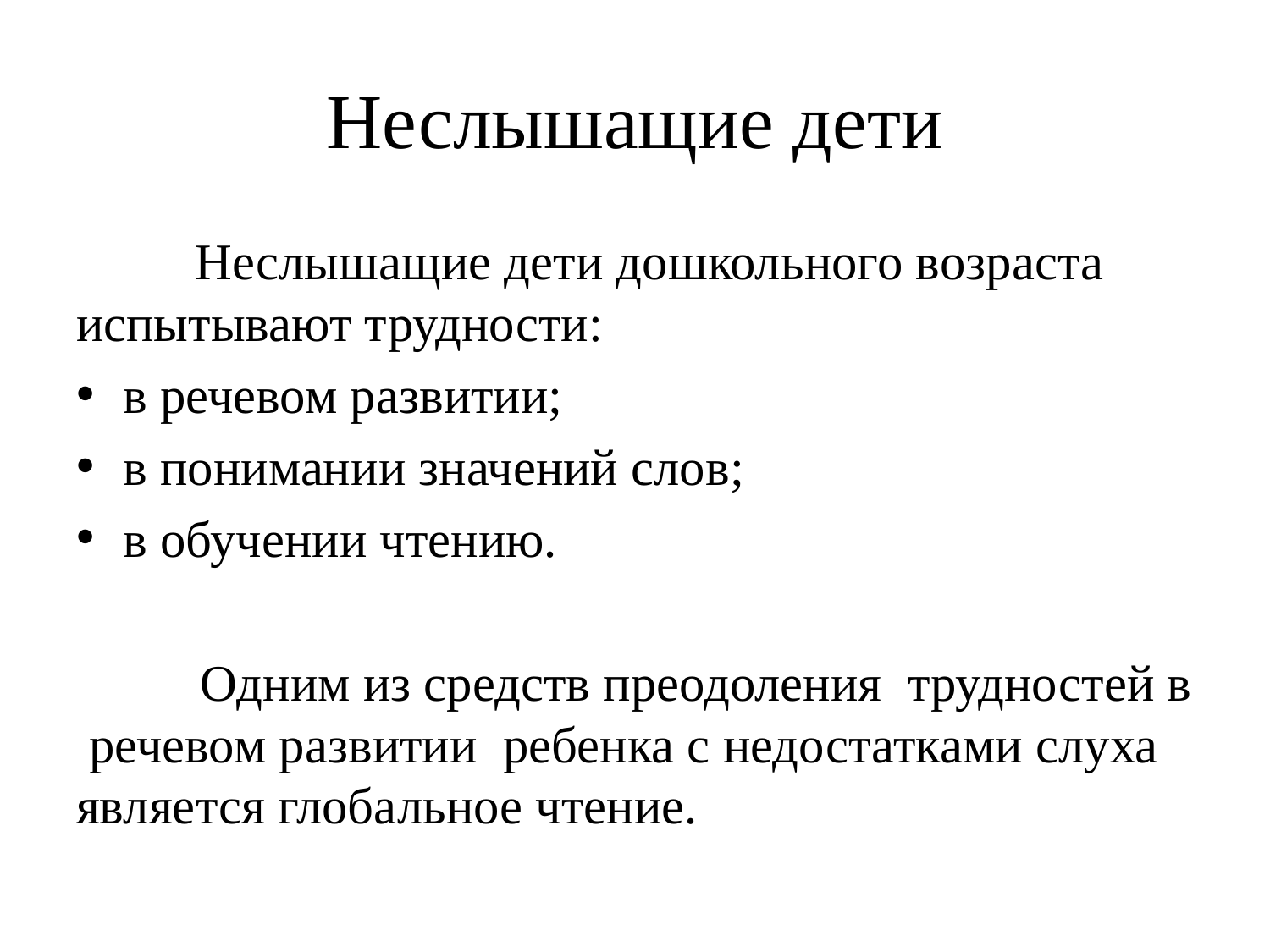

# Неслышащие дети
    Неслышащие дети дошкольного возраста испытывают трудности:
в речевом развитии;
в понимании значений слов;
в обучении чтению.

    Одним из средств преодоления  трудностей в  речевом развитии  ребенка с недостатками слуха  является глобальное чтение.